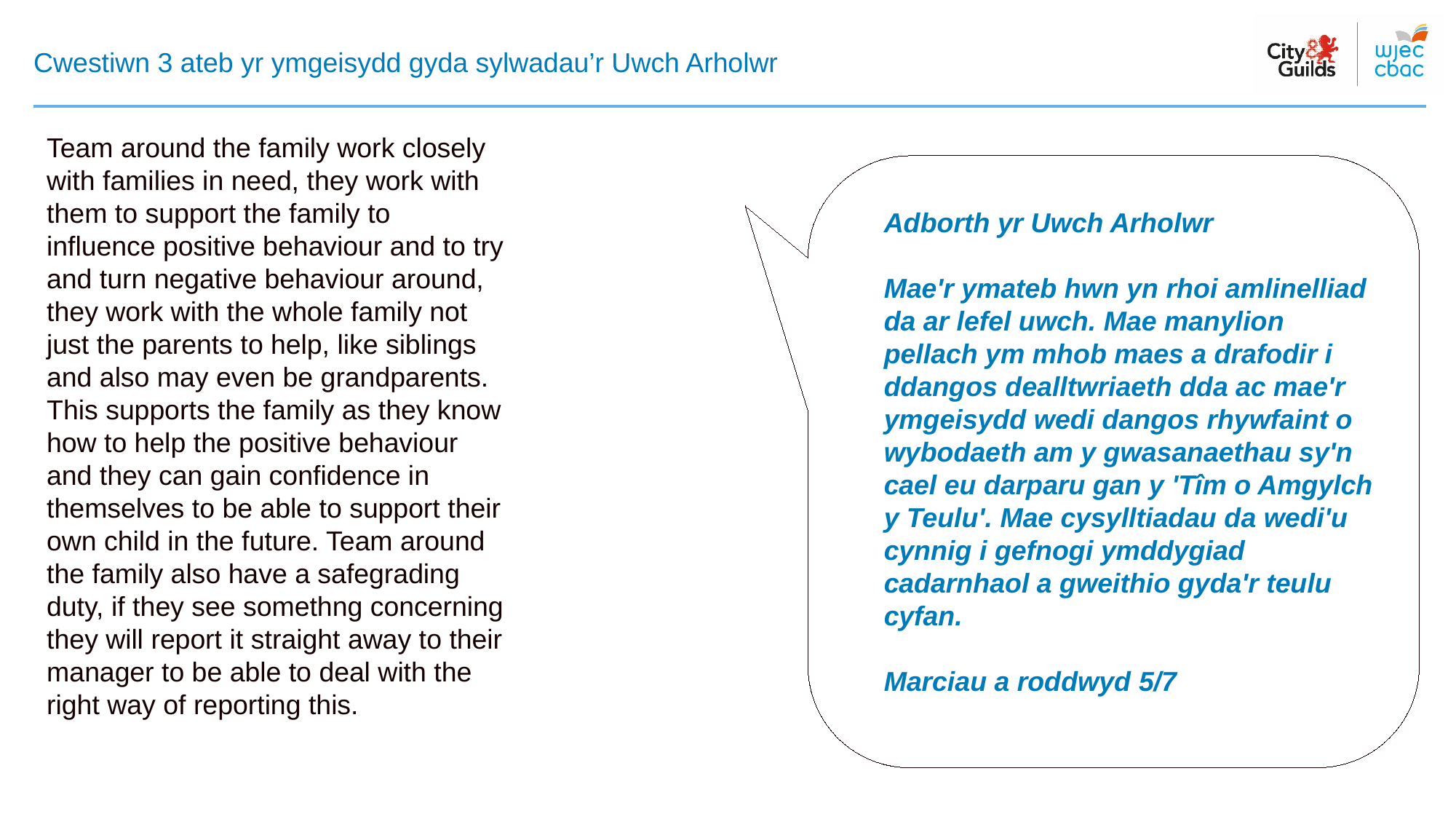

# Cwestiwn 3 ateb yr ymgeisydd gyda sylwadau’r Uwch Arholwr
Team around the family work closely with families in need, they work with them to support the family to influence positive behaviour and to try and turn negative behaviour around, they work with the whole family not just the parents to help, like siblings and also may even be grandparents. This supports the family as they know how to help the positive behaviour and they can gain confidence in themselves to be able to support their own child in the future. Team around the family also have a safegrading duty, if they see somethng concerning they will report it straight away to their manager to be able to deal with the right way of reporting this.

Adborth yr Uwch Arholwr​
​
​Mae'r ymateb hwn yn rhoi amlinelliad da ar lefel uwch. Mae manylion pellach ym mhob maes a drafodir i ddangos dealltwriaeth dda ac mae'r ymgeisydd wedi dangos rhywfaint o wybodaeth am y gwasanaethau sy'n cael eu darparu gan y 'Tîm o Amgylch y Teulu'. Mae cysylltiadau da wedi'u cynnig i gefnogi ymddygiad cadarnhaol a gweithio gyda'r teulu cyfan.

Marciau a roddwyd 5/7